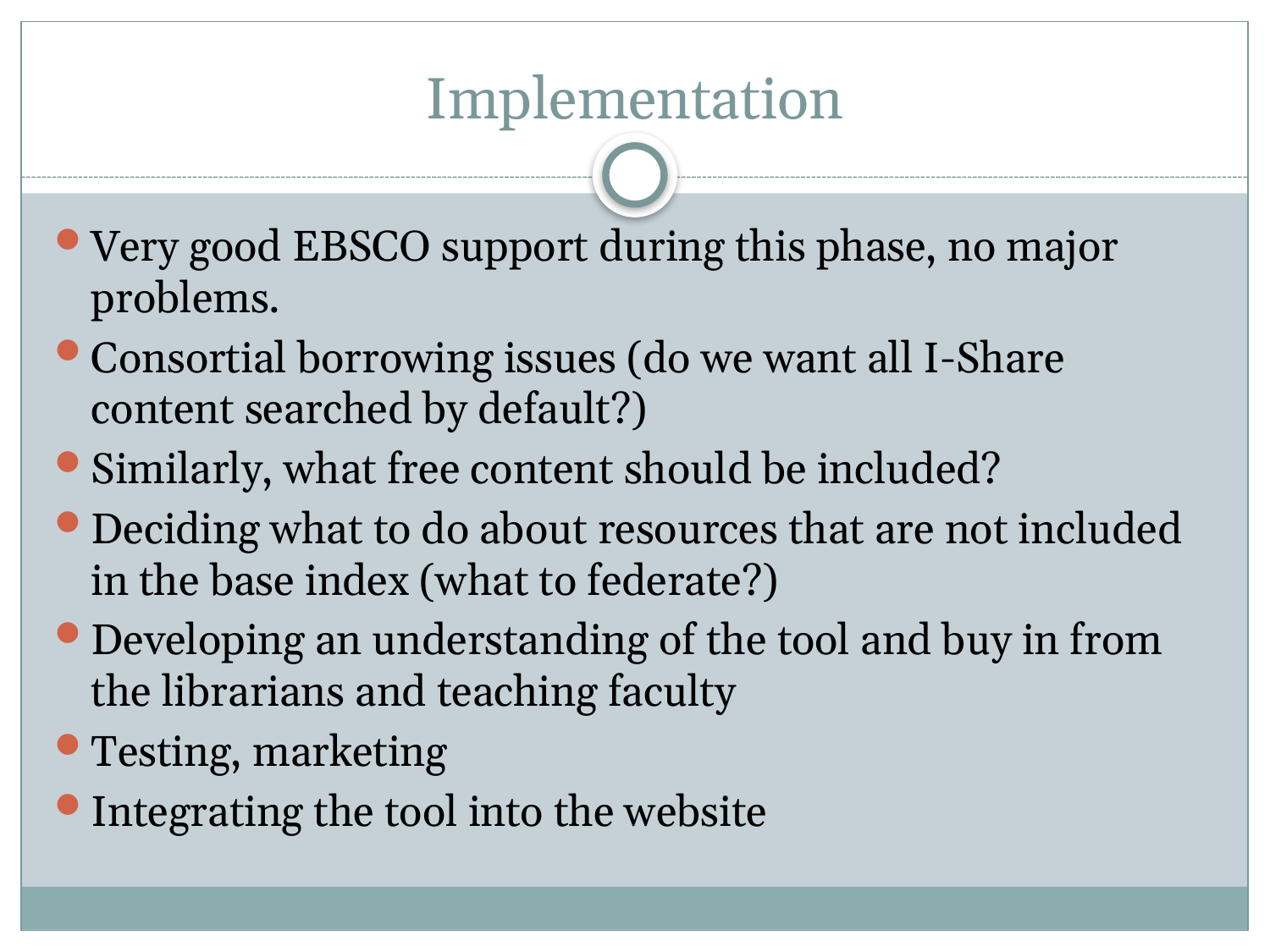

# Implementation
Very good EBSCO support during this phase, no major problems.
Consortial borrowing issues (do we want all I-Share content searched by default?)
Similarly, what free content should be included?
Deciding what to do about resources that are not included in the base index (what to federate?)
Developing an understanding of the tool and buy in from the librarians and teaching faculty
Testing, marketing
Integrating the tool into the website